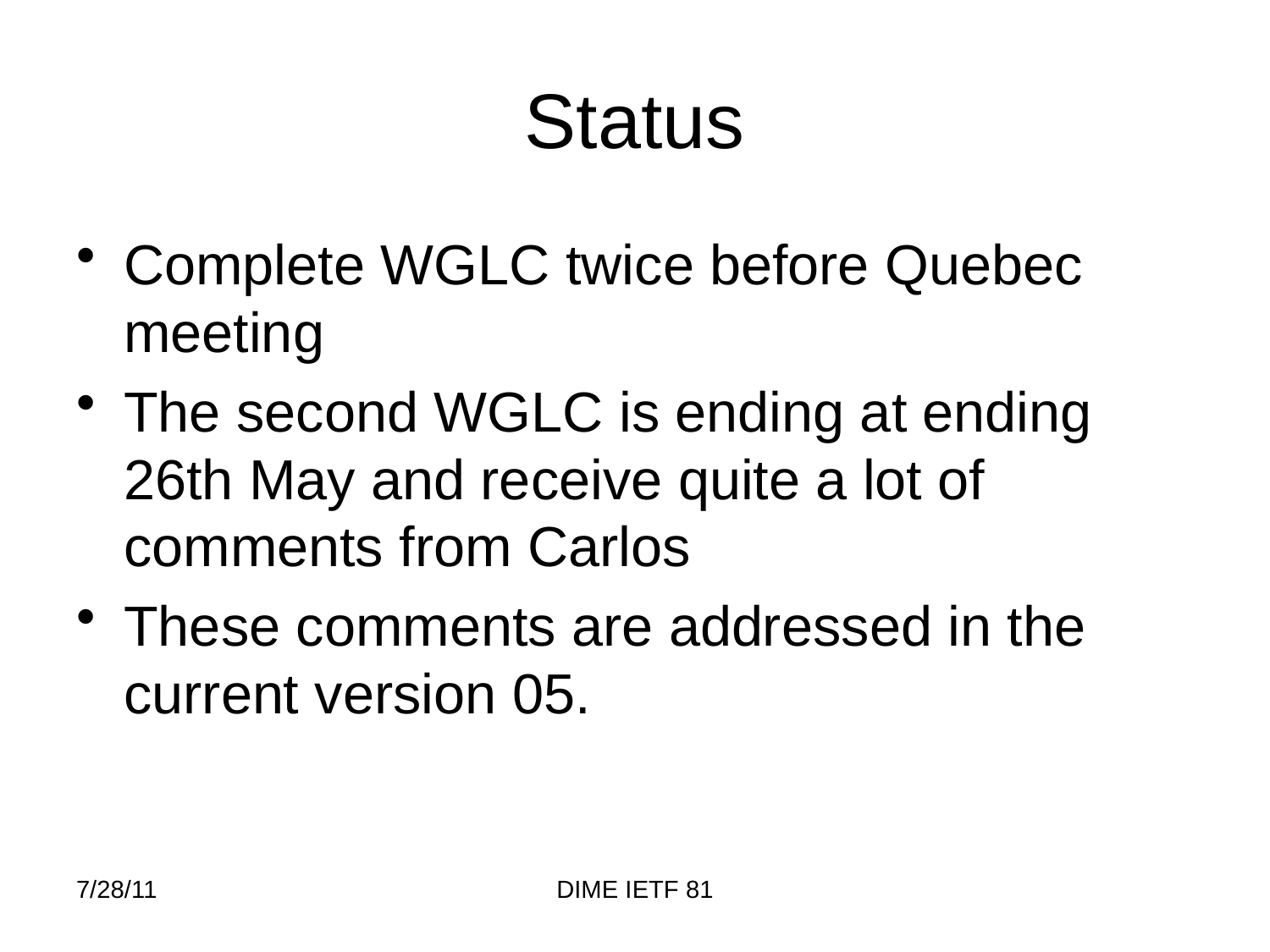

# Status
Complete WGLC twice before Quebec meeting
The second WGLC is ending at ending 26th May and receive quite a lot of comments from Carlos
These comments are addressed in the current version 05.
7/28/11
DIME IETF 81